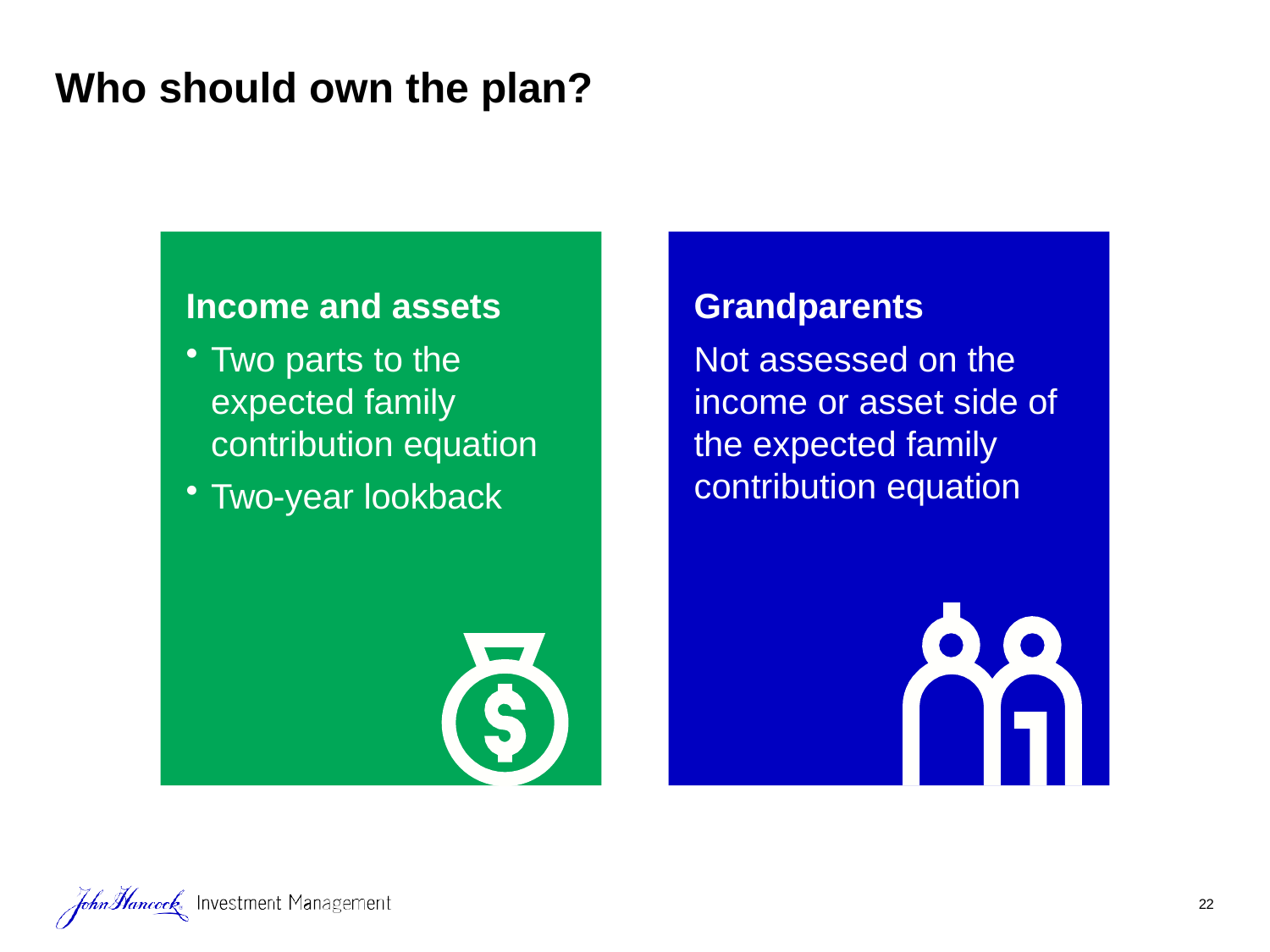

# Who should own the plan?

Income and assets
Two parts to the expected family contribution equation
Two-year lookback

Grandparents
Not assessed on the income or asset side of the expected family contribution equation

22